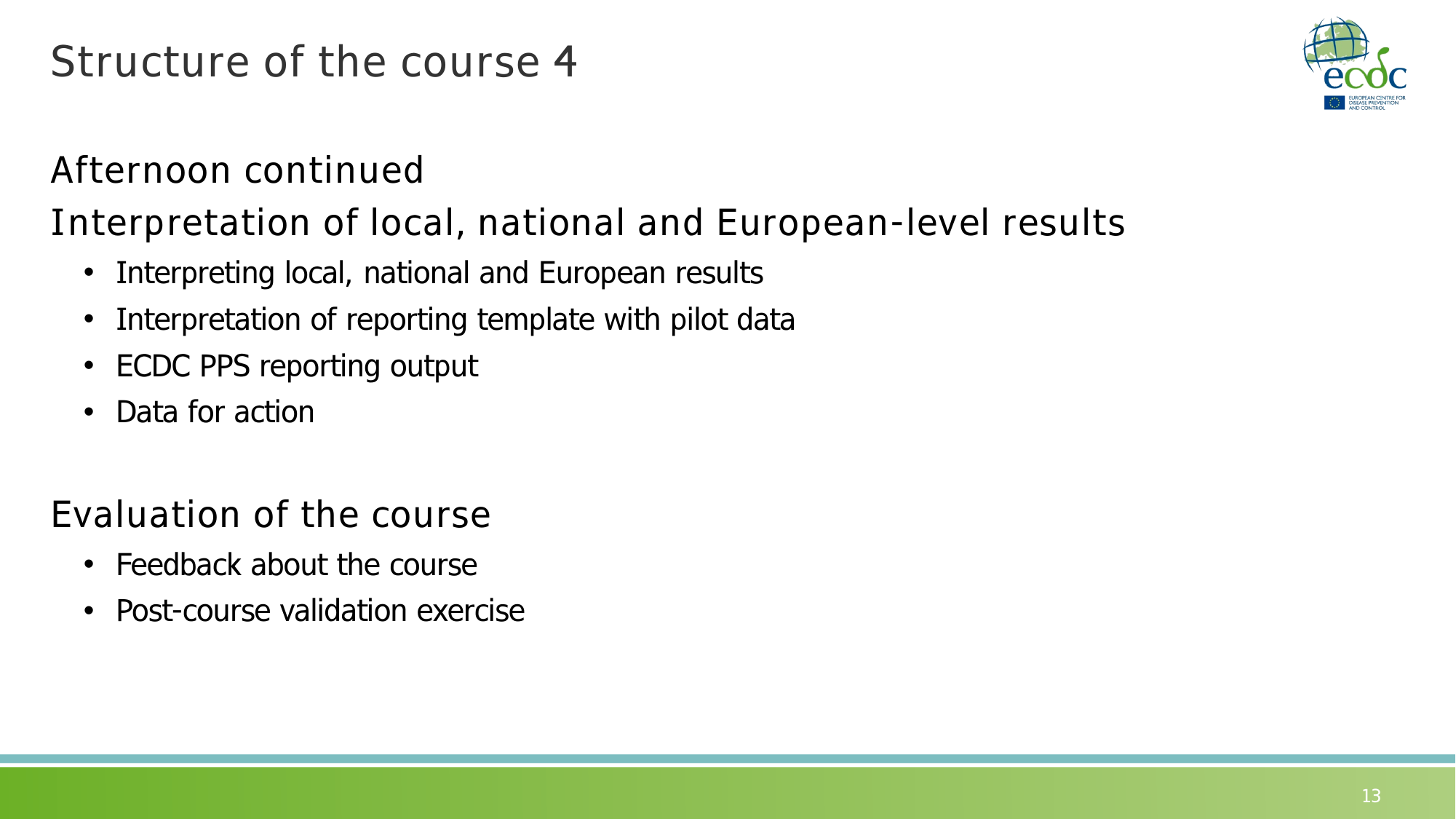

# Structure of the course 4
Afternoon continued
Interpretation of local, national and European-level results
Interpreting local, national and European results
Interpretation of reporting template with pilot data
ECDC PPS reporting output
Data for action

Evaluation of the course
Feedback about the course
Post-course validation exercise

13